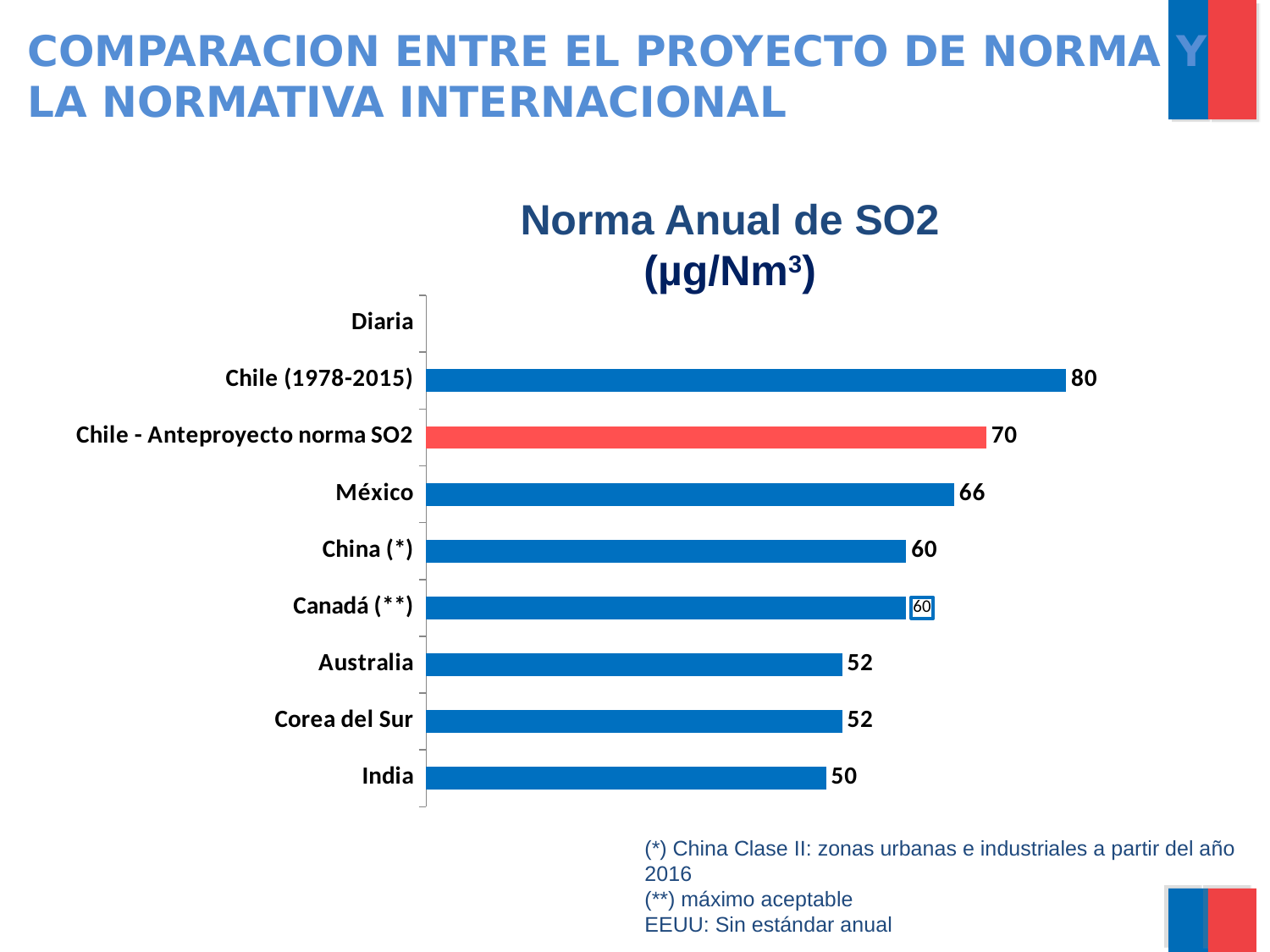

COMPARACION ENTRE EL PROYECTO DE NORMA Y LA NORMATIVA INTERNACIONAL
Norma Anual de SO2 (µg/Nm3)

### Chart

| Category |  |
|---|---|
| India | 50.0 |
| Corea del Sur | 52.0 |
| Australia | 52.0 |
| Canadá (**) | 60.0 |
| China (*) | 60.0 |
| México | 66.0 |
| Chile - Anteproyecto norma SO2 | 70.0 |
| Chile (1978-2015) | 80.0 |
| Diaria | None |
(*) China Clase II: zonas urbanas e industriales a partir del año 2016
(**) máximo aceptable
EEUU: Sin estándar anual